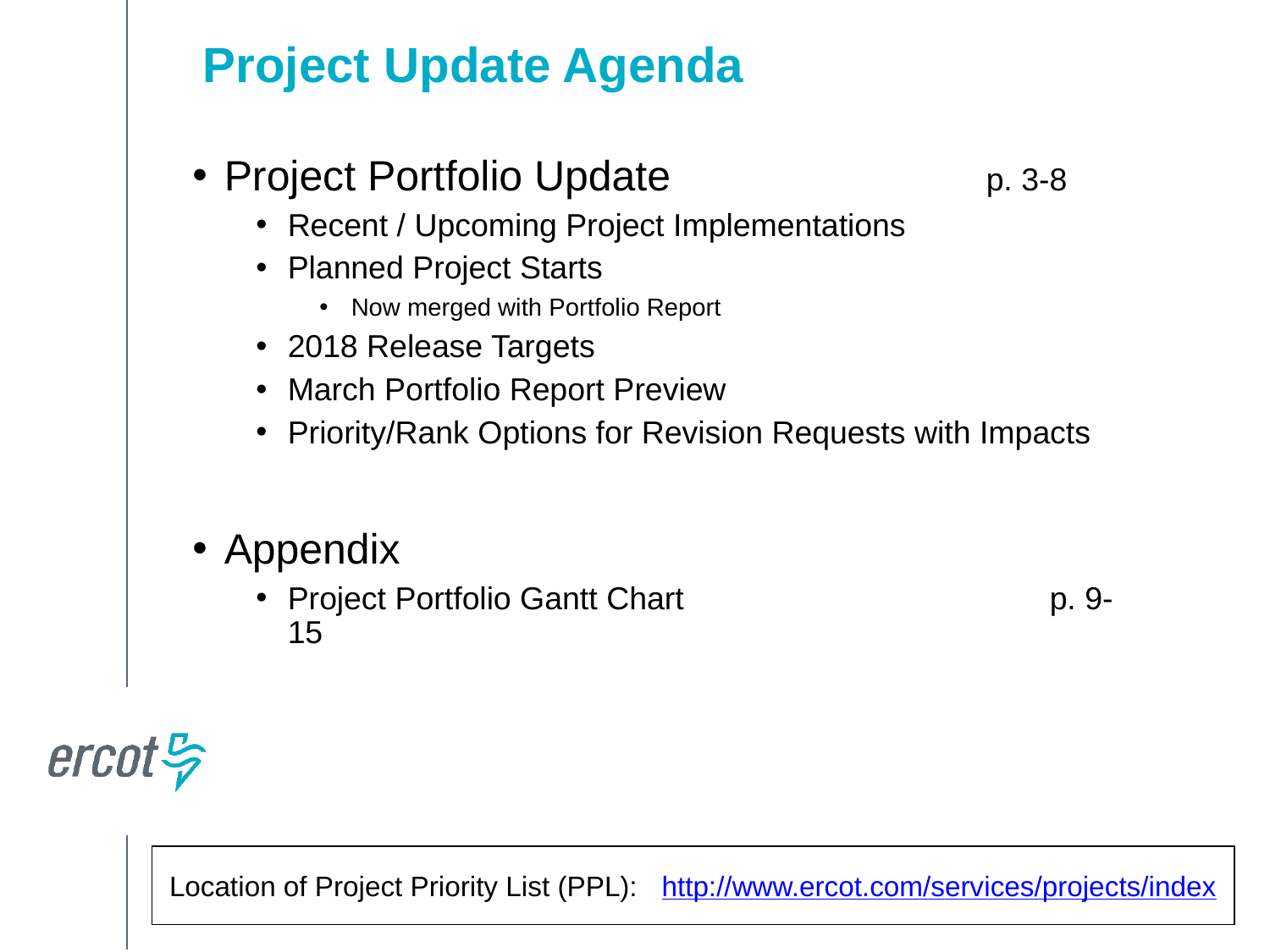

Project Update Agenda
Project Portfolio Update			p. 3-8
Recent / Upcoming Project Implementations
Planned Project Starts
Now merged with Portfolio Report
2018 Release Targets
March Portfolio Report Preview
Priority/Rank Options for Revision Requests with Impacts

Appendix
Project Portfolio Gantt Chart			p. 9-15

Location of Project Priority List (PPL):   http://www.ercot.com/services/projects/index